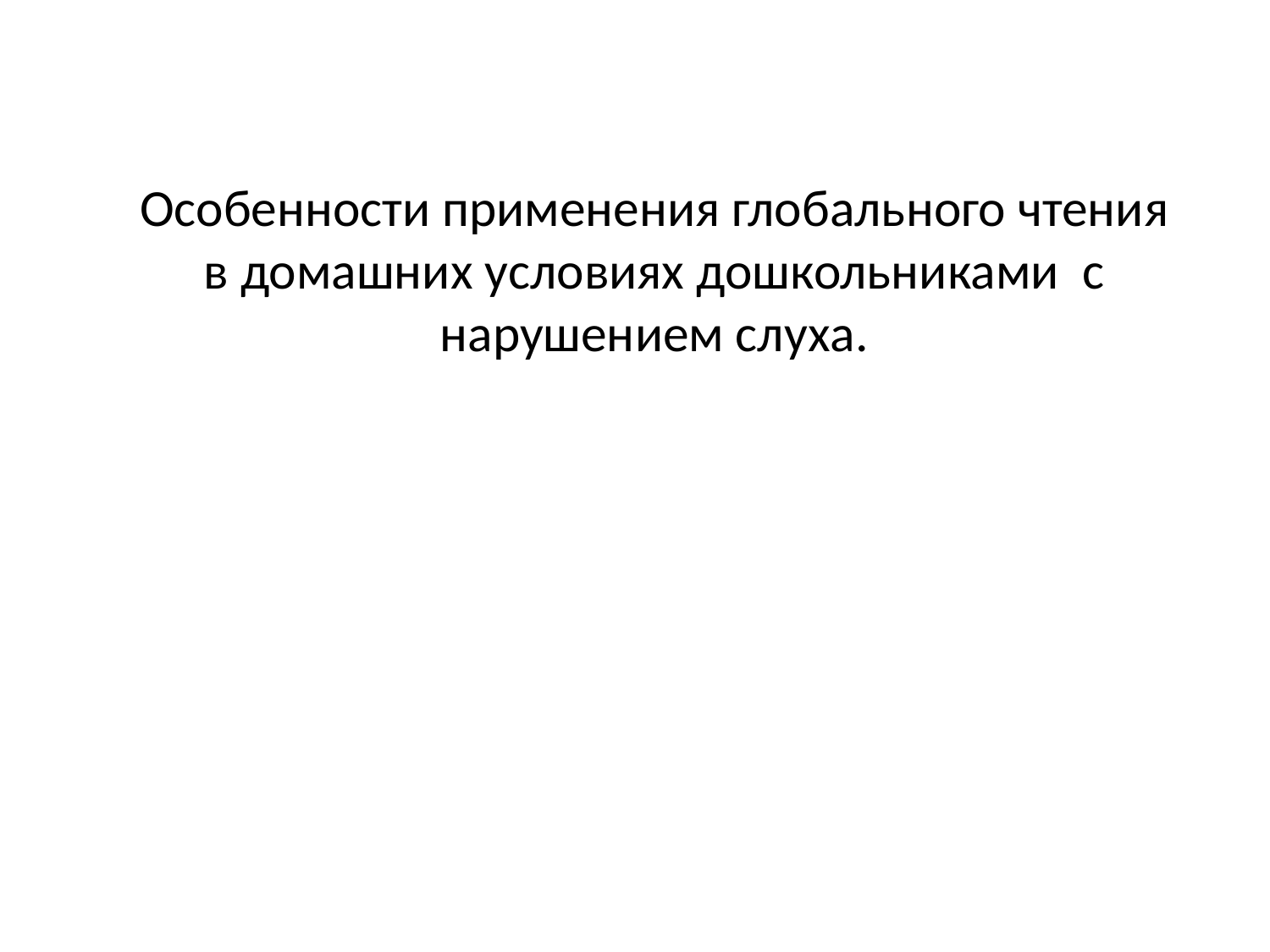

# Особенности применения глобального чтения в домашних условиях дошкольниками  с нарушением слуха.